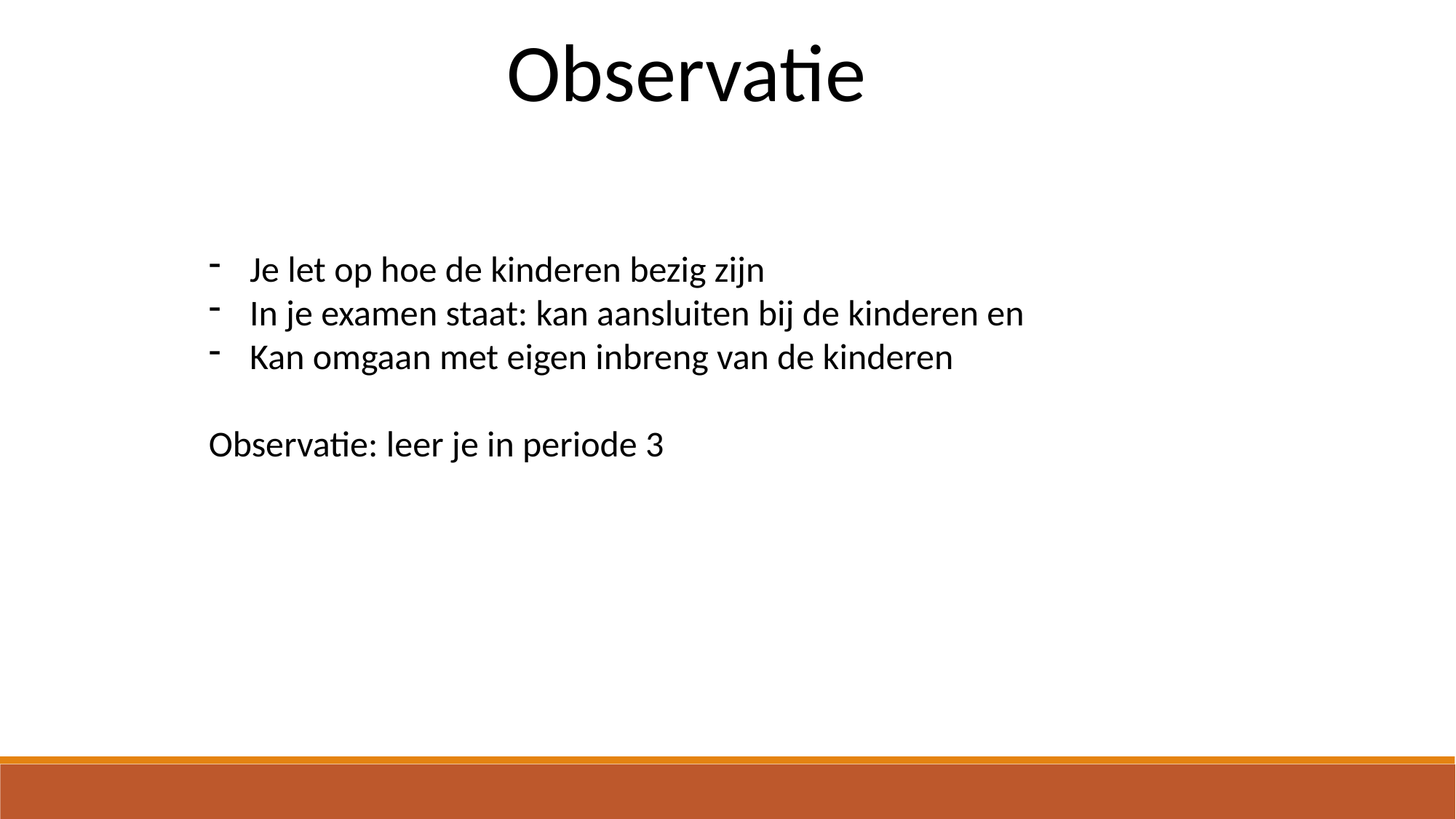

Observatie
Je let op hoe de kinderen bezig zijn
In je examen staat: kan aansluiten bij de kinderen en
Kan omgaan met eigen inbreng van de kinderen

Observatie: leer je in periode 3